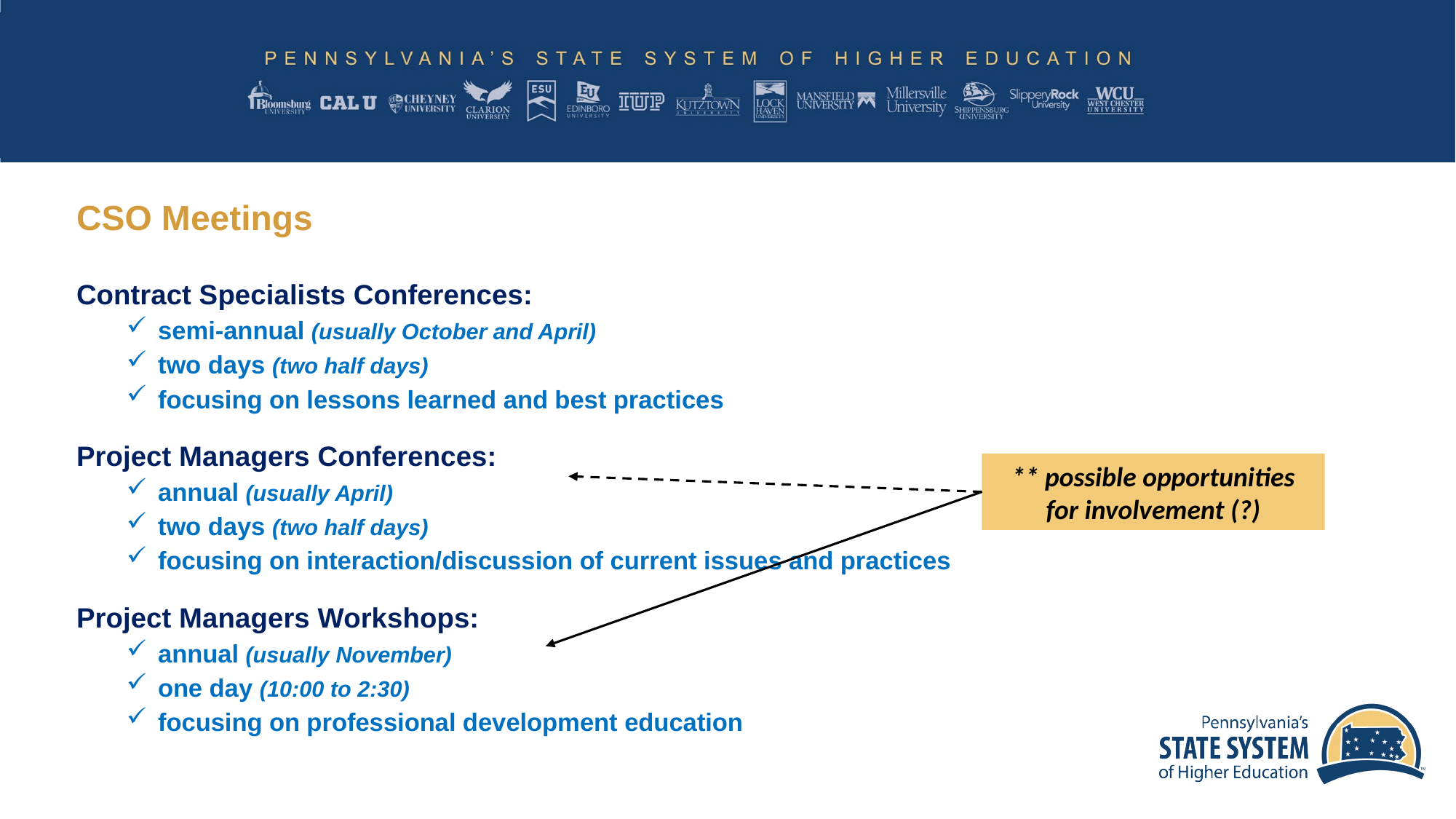

# CSO Meetings
Contract Specialists Conferences:
semi-annual (usually October and April)
two days (two half days)
focusing on lessons learned and best practices
Project Managers Conferences:
annual (usually April)
two days (two half days)
focusing on interaction/discussion of current issues and practices
Project Managers Workshops:
annual (usually November)
one day (10:00 to 2:30)
focusing on professional development education
** possible opportunities for involvement (?)